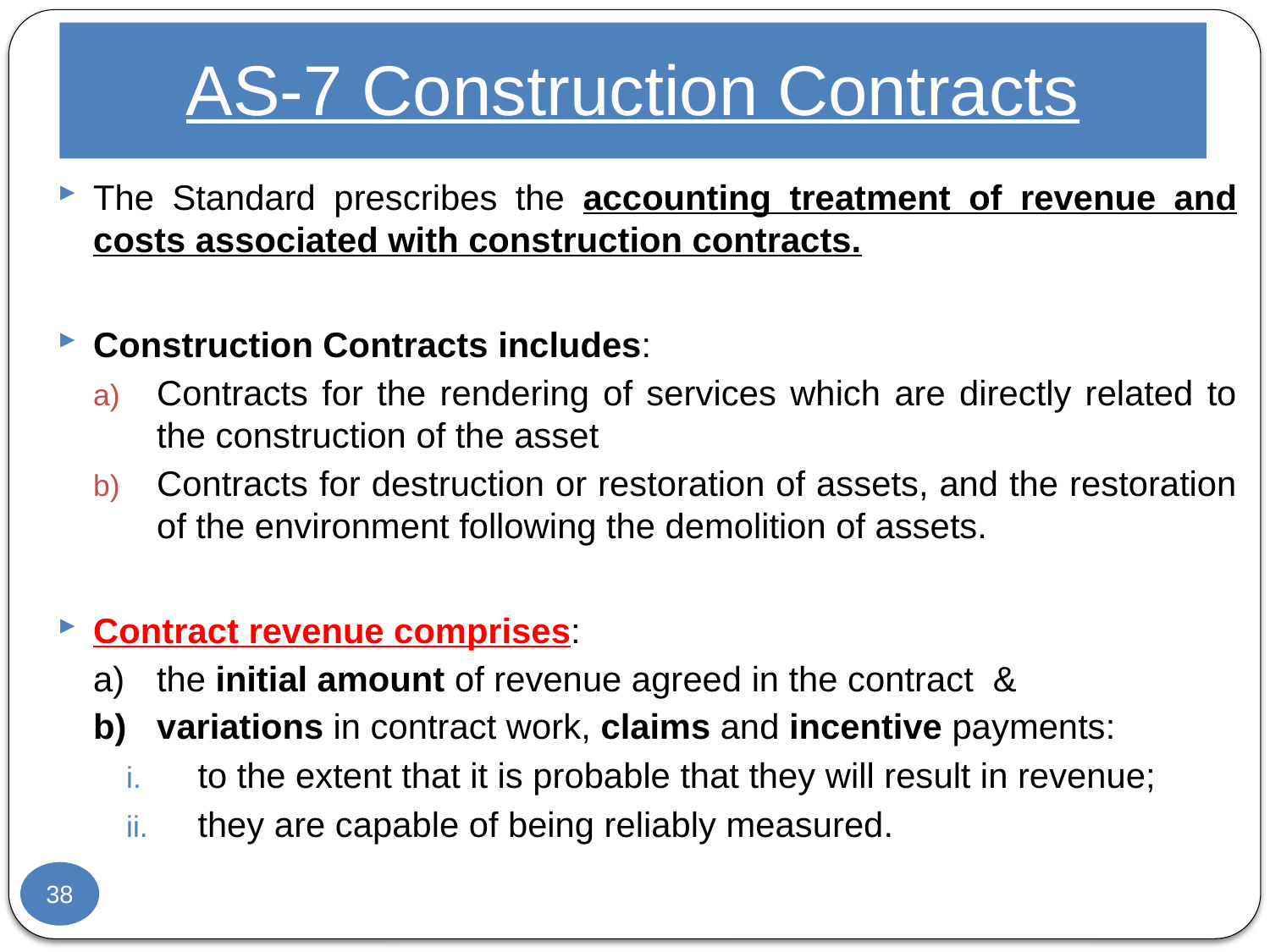

# AS-7 Construction Contracts
The Standard prescribes the accounting treatment of revenue and costs associated with construction contracts.

Construction Contracts includes:
Contracts for the rendering of services which are directly related to the construction of the asset
Contracts for destruction or restoration of assets, and the restoration of the environment following the demolition of assets.

Contract revenue comprises:
the initial amount of revenue agreed in the contract  &
variations in contract work, claims and incentive payments:
to the extent that it is probable that they will result in revenue;
they are capable of being reliably measured.
38